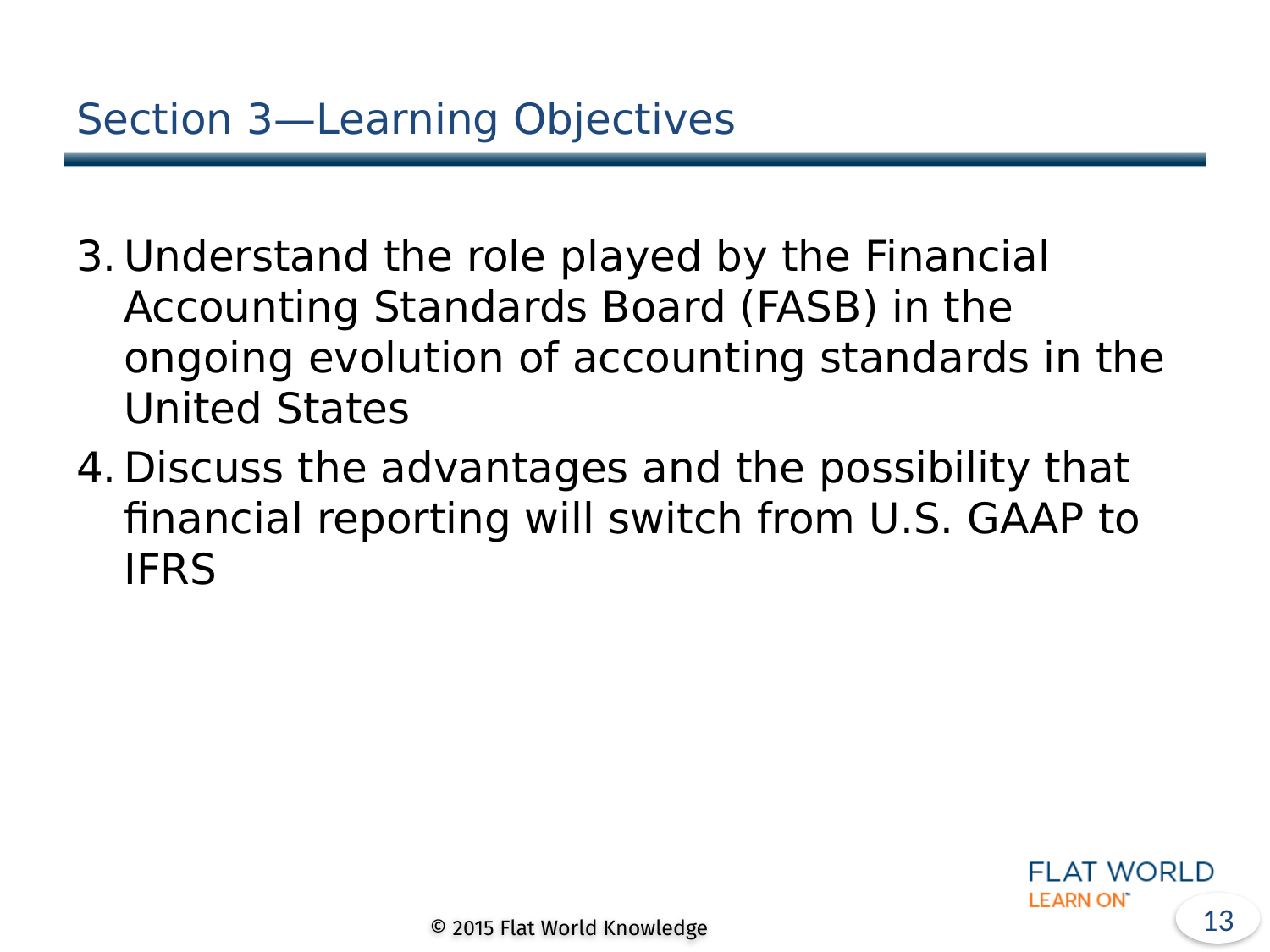

# Section 3—Learning Objectives
Understand the role played by the Financial Accounting Standards Board (FASB) in the ongoing evolution of accounting standards in the United States
Discuss the advantages and the possibility that financial reporting will switch from U.S. GAAP to IFRS
13
© 2015 Flat World Knowledge